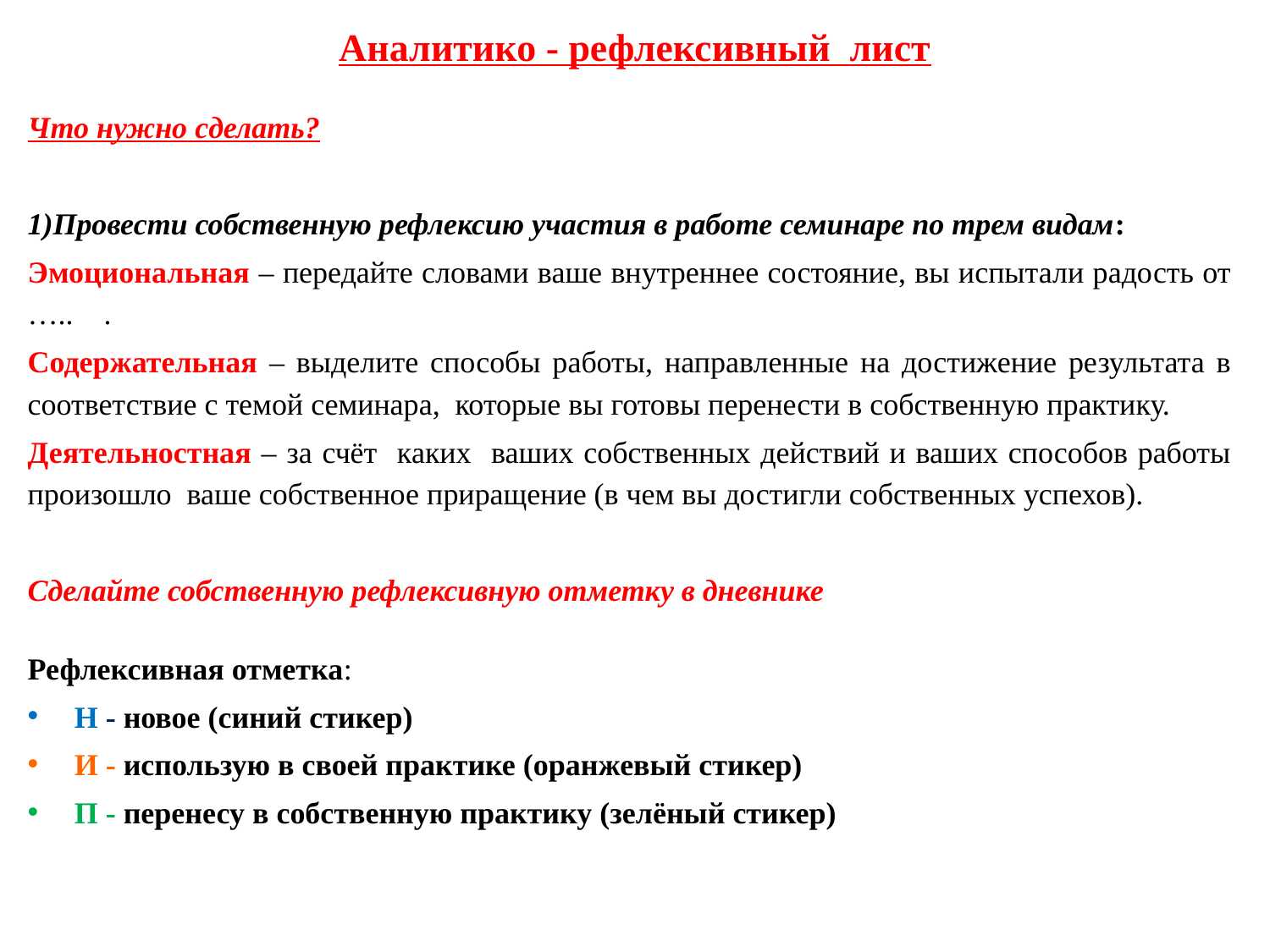

# Аналитико - рефлексивный  лист
Что нужно сделать?

1)Провести собственную рефлексию участия в работе семинаре по трем видам:
Эмоциональная – передайте словами ваше внутреннее состояние, вы испытали радость от …..    .
Содержательная – выделите способы работы, направленные на достижение результата в соответствие с темой семинара,  которые вы готовы перенести в собственную практику.
Деятельностная – за счёт  каких  ваших собственных действий и ваших способов работы произошло  ваше собственное приращение (в чем вы достигли собственных успехов).

Сделайте собственную рефлексивную отметку в дневнике

Рефлексивная отметка:
Н - новое (синий стикер)
И - использую в своей практике (оранжевый стикер)
П - перенесу в собственную практику (зелёный стикер)